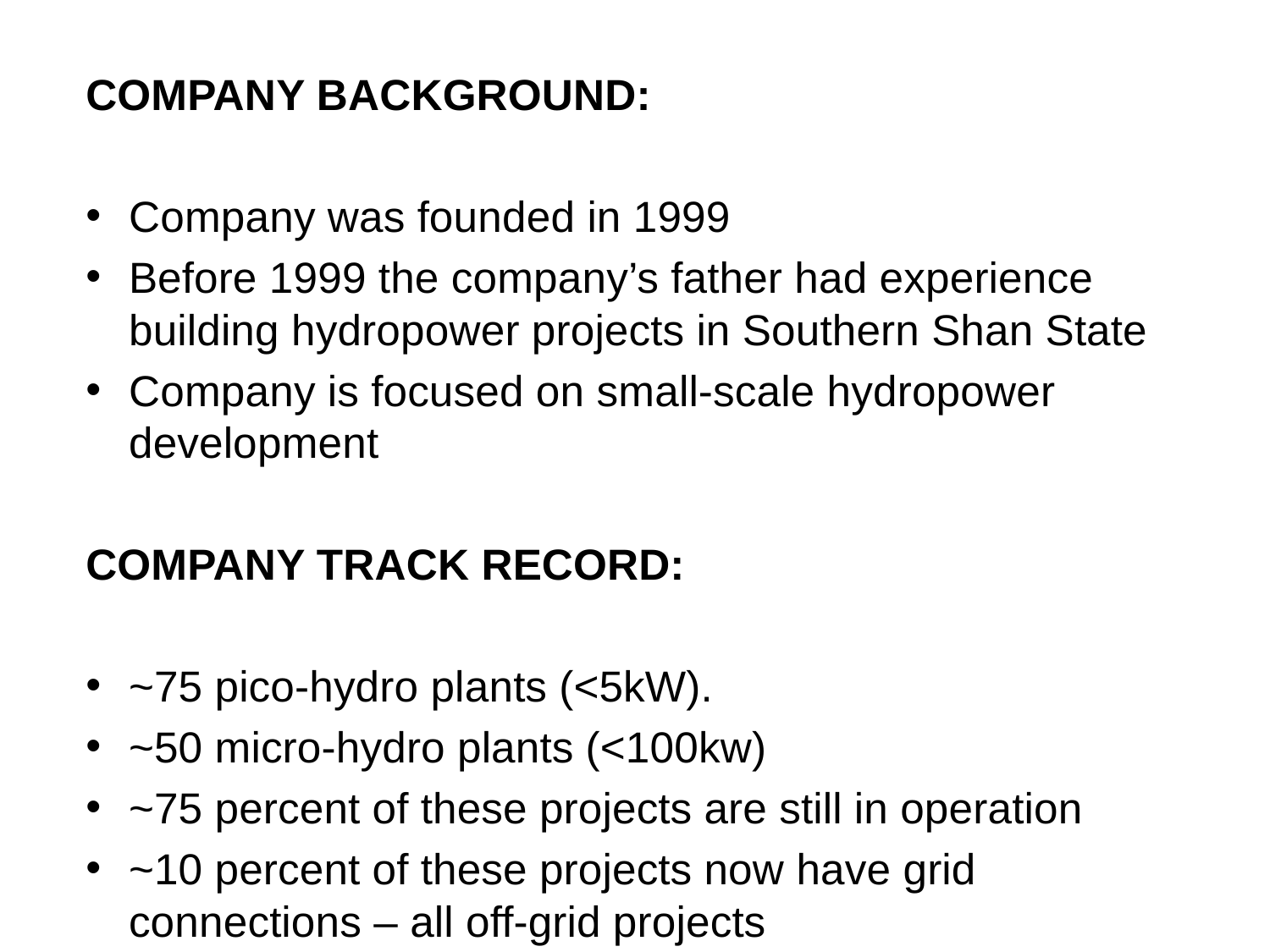

COMPANY BACKGROUND:

Company was founded in 1999
Before 1999 the company’s father had experience building hydropower projects in Southern Shan State
Company is focused on small-scale hydropower development

COMPANY TRACK RECORD:

~75 pico-hydro plants (<5kW).
~50 micro-hydro plants (<100kw)
~75 percent of these projects are still in operation
~10 percent of these projects now have grid connections – all off-grid projects